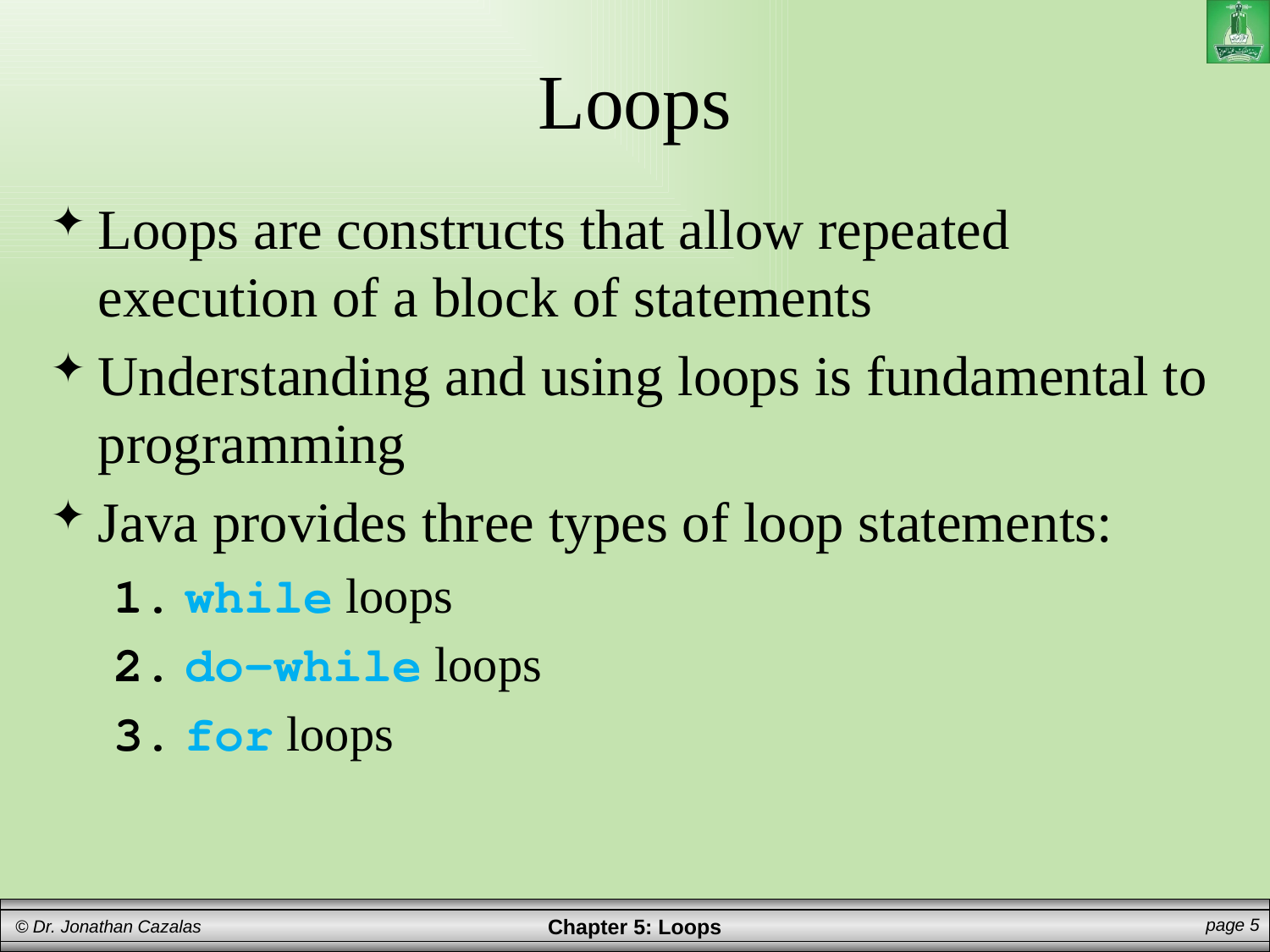

# Loops
Loops are constructs that allow repeated execution of a block of statements
Understanding and using loops is fundamental to programming
Java provides three types of loop statements:
while loops
do-while loops
for loops